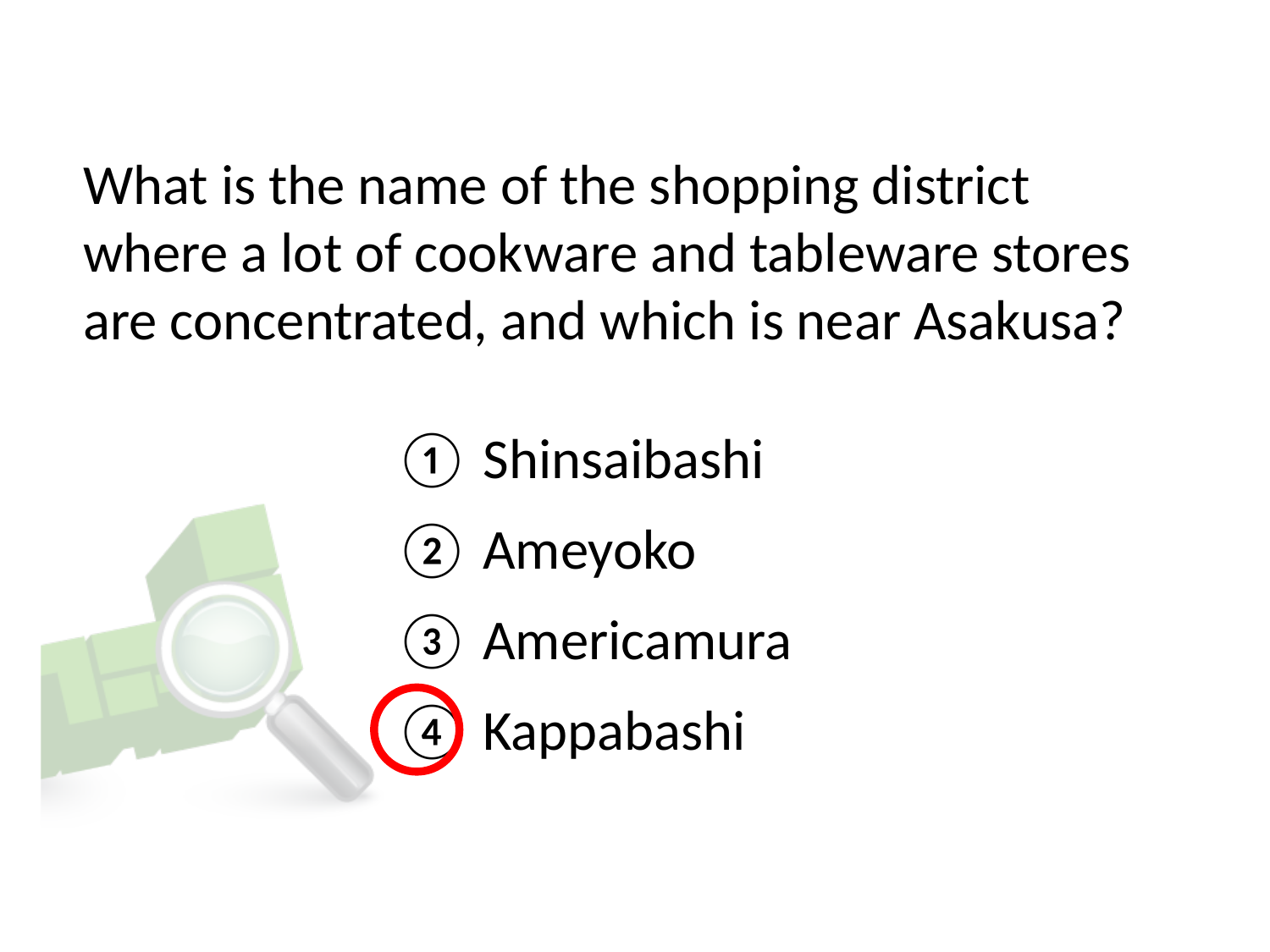

# What is the name of the shopping district where a lot of cookware and tableware stores are concentrated, and which is near Asakusa?
① Shinsaibashi
② Ameyoko
③ Americamura
④ Kappabashi